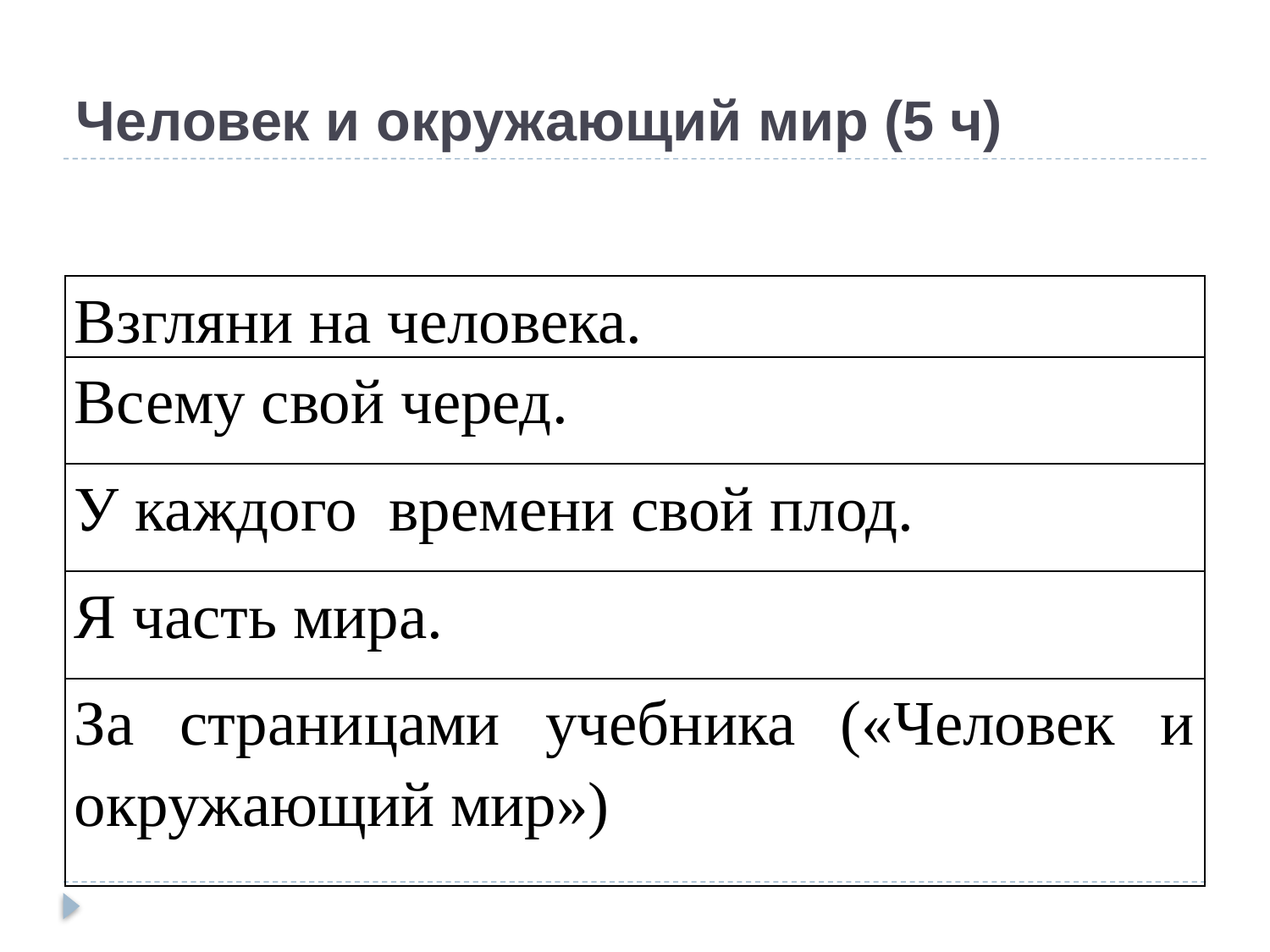

# Человек и окружающий мир (5 ч)
| Взгляни на человека. |
| --- |
| Всему свой черед. |
| У каждого времени свой плод. |
| Я часть мира. |
| За страницами учебника («Человек и окружающий мир») |